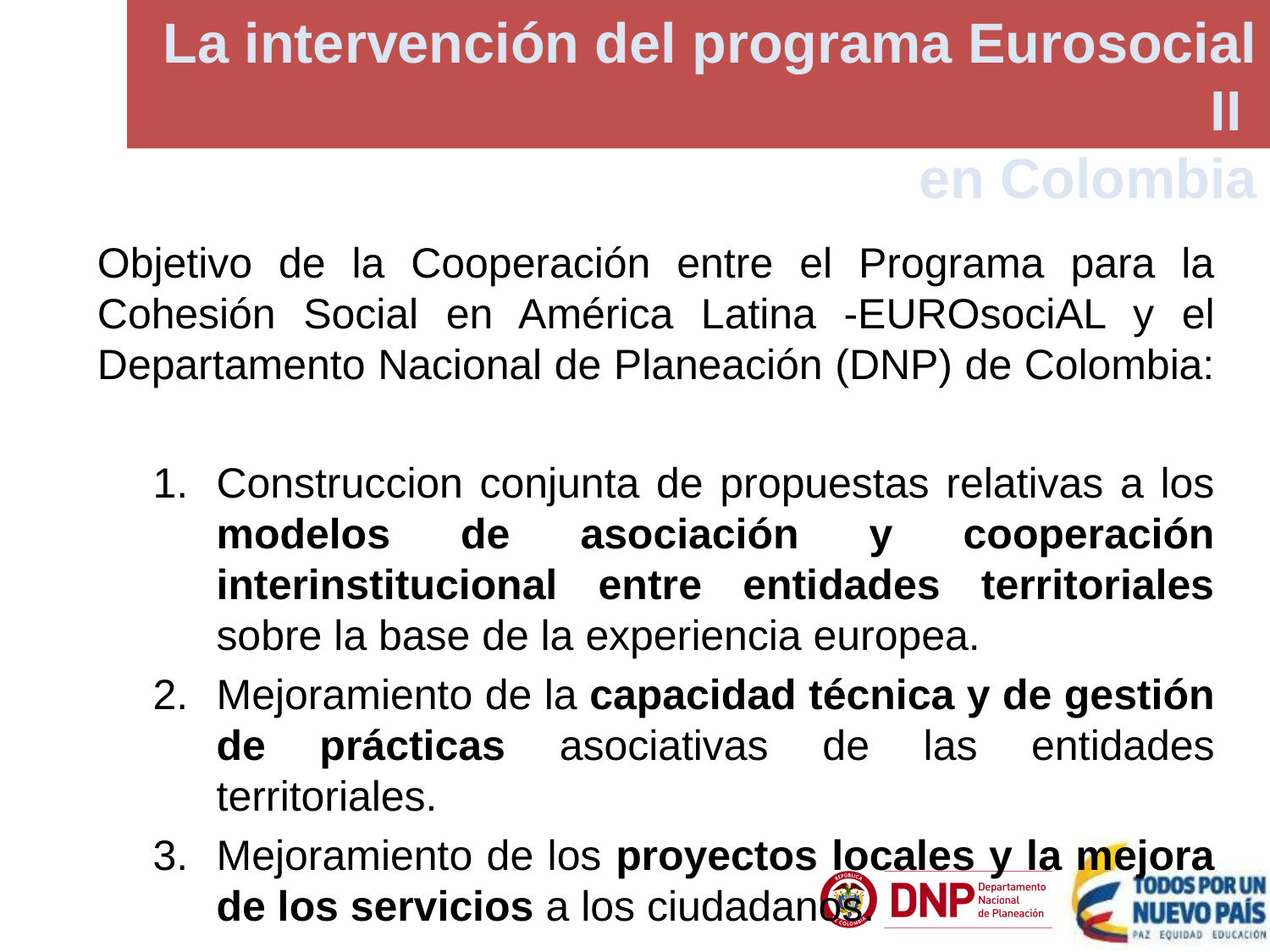

# La intervención del programa Eurosocial II en Colombia

Objetivo de la Cooperación entre el Programa para la Cohesión Social en América Latina -EUROsociAL y el Departamento Nacional de Planeación (DNP) de Colombia:

Construccion conjunta de propuestas relativas a los modelos de asociación y cooperación interinstitucional entre entidades territoriales sobre la base de la experiencia europea.
Mejoramiento de la capacidad técnica y de gestión de prácticas asociativas de las entidades territoriales.
Mejoramiento de los proyectos locales y la mejora de los servicios a los ciudadanos.